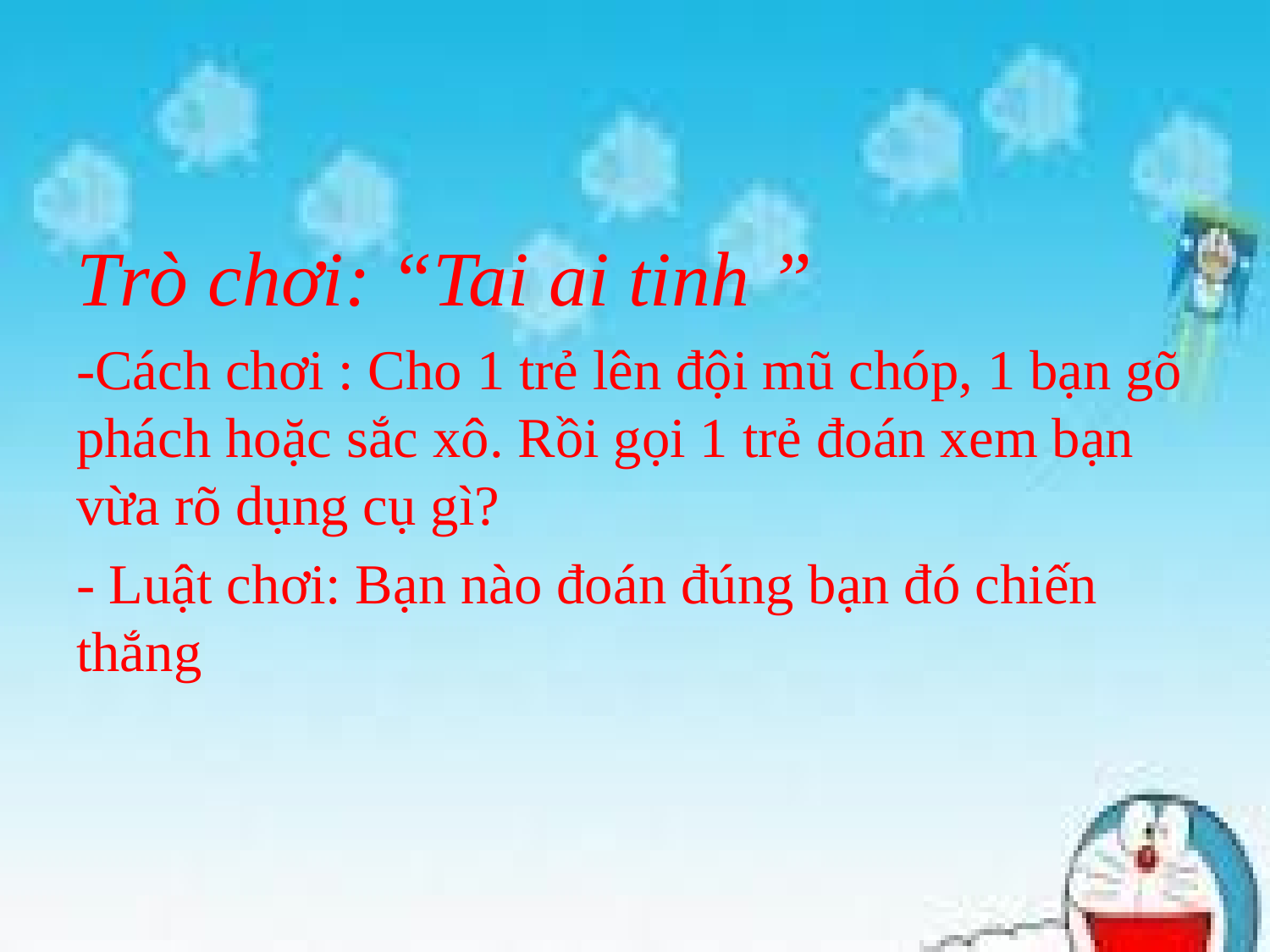

Trò chơi: “Tai ai tinh ”
-Cách chơi : Cho 1 trẻ lên đội mũ chóp, 1 bạn gõ phách hoặc sắc xô. Rồi gọi 1 trẻ đoán xem bạn vừa rõ dụng cụ gì?
- Luật chơi: Bạn nào đoán đúng bạn đó chiến thắng